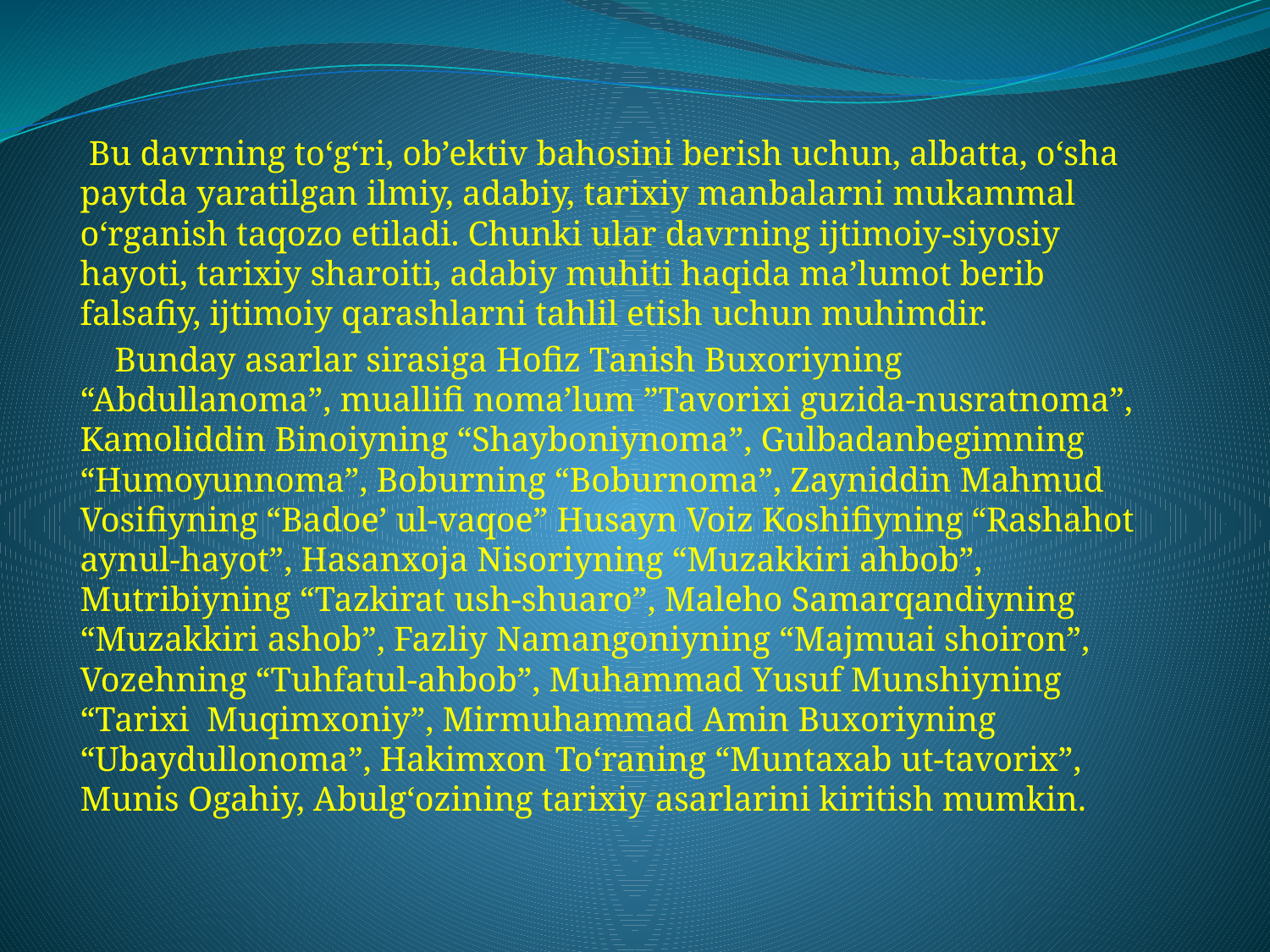

Bu davrning to‘g‘ri, ob’ektiv bahosini berish uchun, albatta, o‘sha paytda yaratilgan ilmiy, adabiy, tarixiy manbalarni mukammal o‘rganish taqozo etiladi. Chunki ular davrning ijtimoiy-siyosiy hayoti, tarixiy sharoiti, adabiy muhiti haqida ma’lumot berib falsafiy, ijtimoiy qarashlarni tahlil etish uchun muhimdir.
    Bunday asarlar sirasiga Hofiz Tanish Buxoriyning “Abdullanoma”, muallifi noma’lum ”Tavorixi guzida-nusratnoma”, Kamoliddin Binoiyning “Shayboniynoma”, Gulbadanbegimning “Humoyunnoma”, Boburning “Boburnoma”, Zayniddin Mahmud Vosifiyning “Badoe’ ul-vaqoe” Husayn Voiz Koshifiyning “Rashahot aynul-hayot”, Hasanxoja Nisoriyning “Muzakkiri ahbob”, Mutribiyning “Tazkirat ush-shuaro”, Maleho Samarqandiyning “Muzakkiri ashob”, Fazliy Namangoniyning “Majmuai shoiron”, Vozehning “Tuhfatul-ahbob”, Muhammad Yusuf Munshiyning “Tarixi  Muqimxoniy”, Mirmuhammad Amin Buxoriyning “Ubaydullonoma”, Hakimxon To‘raning “Muntaxab ut-tavorix”, Munis Ogahiy, Abulg‘ozining tarixiy asarlarini kiritish mumkin.